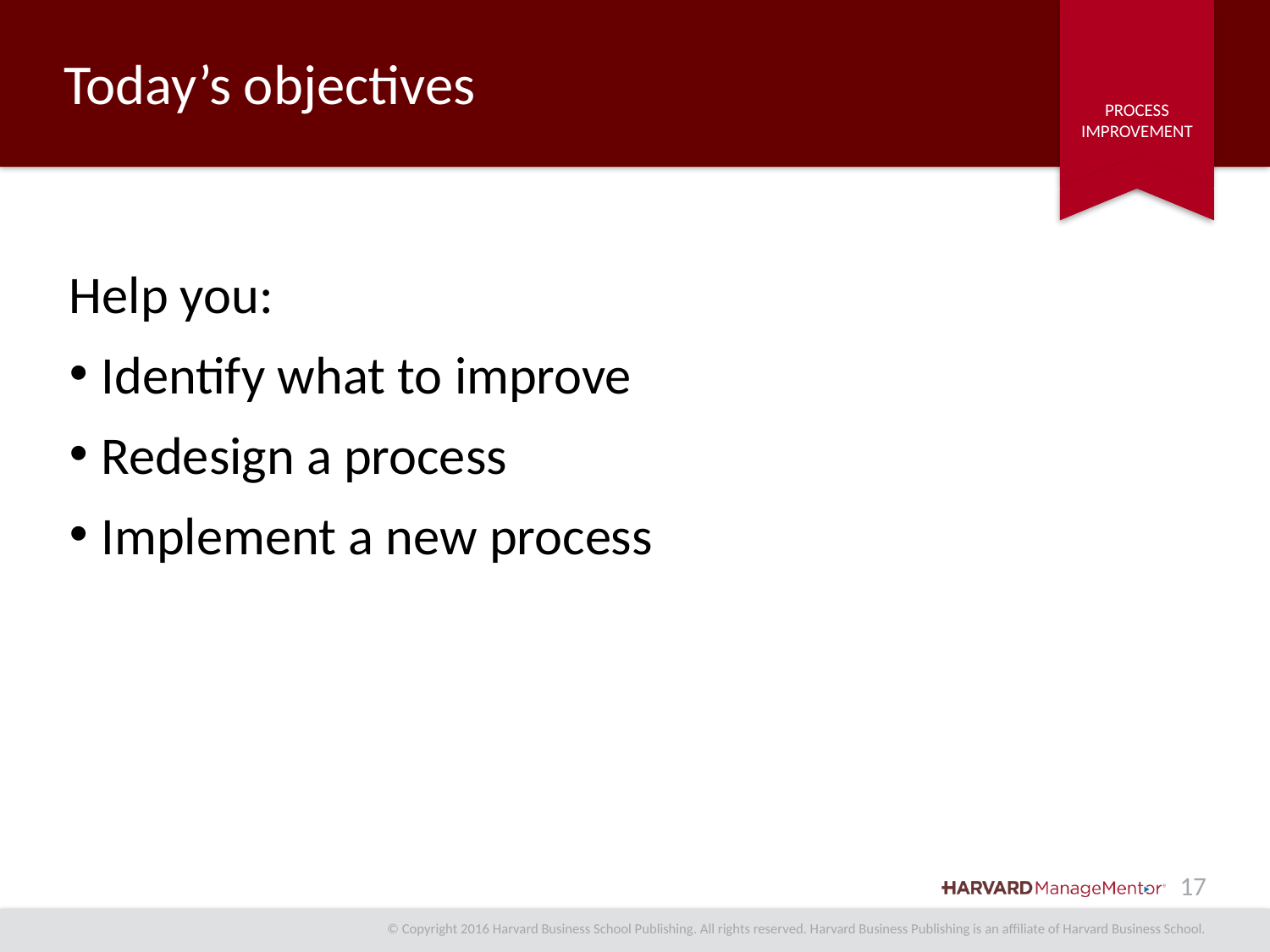

# Today’s objectives
Help you:
Identify what to improve
Redesign a process
Implement a new process